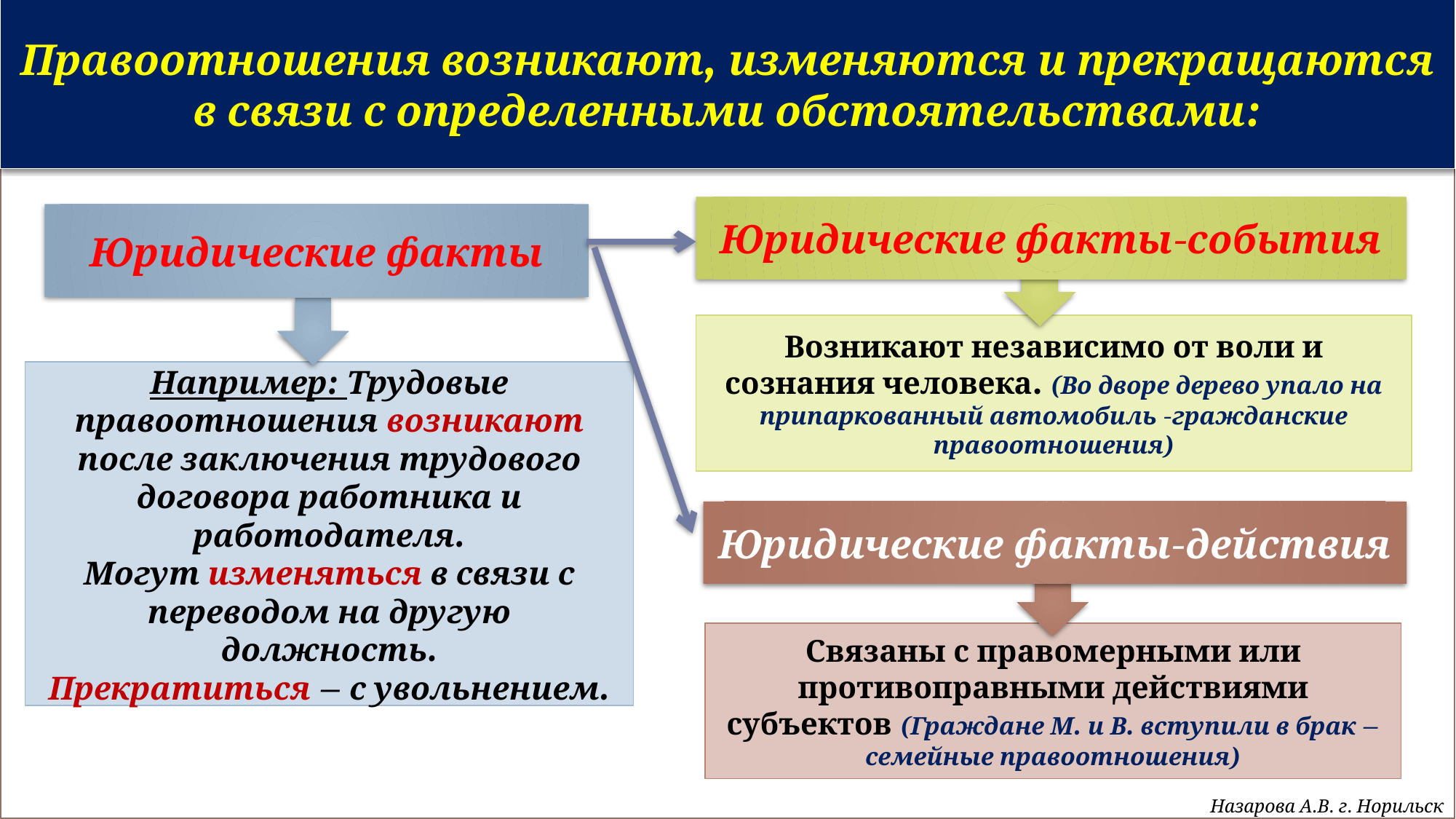

Правоотношения возникают, изменяются и прекращаются в связи с определенными обстоятельствами:

Юридические факты-события
Юридические факты

Возникают независимо от воли и сознания человека. (Во дворе дерево упало на припаркованный автомобиль -гражданские правоотношения)

Например: Трудовые правоотношения возникают после заключения трудового договора работника и работодателя.
Могут изменяться в связи с переводом на другую должность.
Прекратиться – с увольнением.

Юридические факты-действия

Связаны с правомерными или противоправными действиями субъектов (Граждане М. и В. вступили в брак – семейные правоотношения)
Назарова А.В. г. Норильск